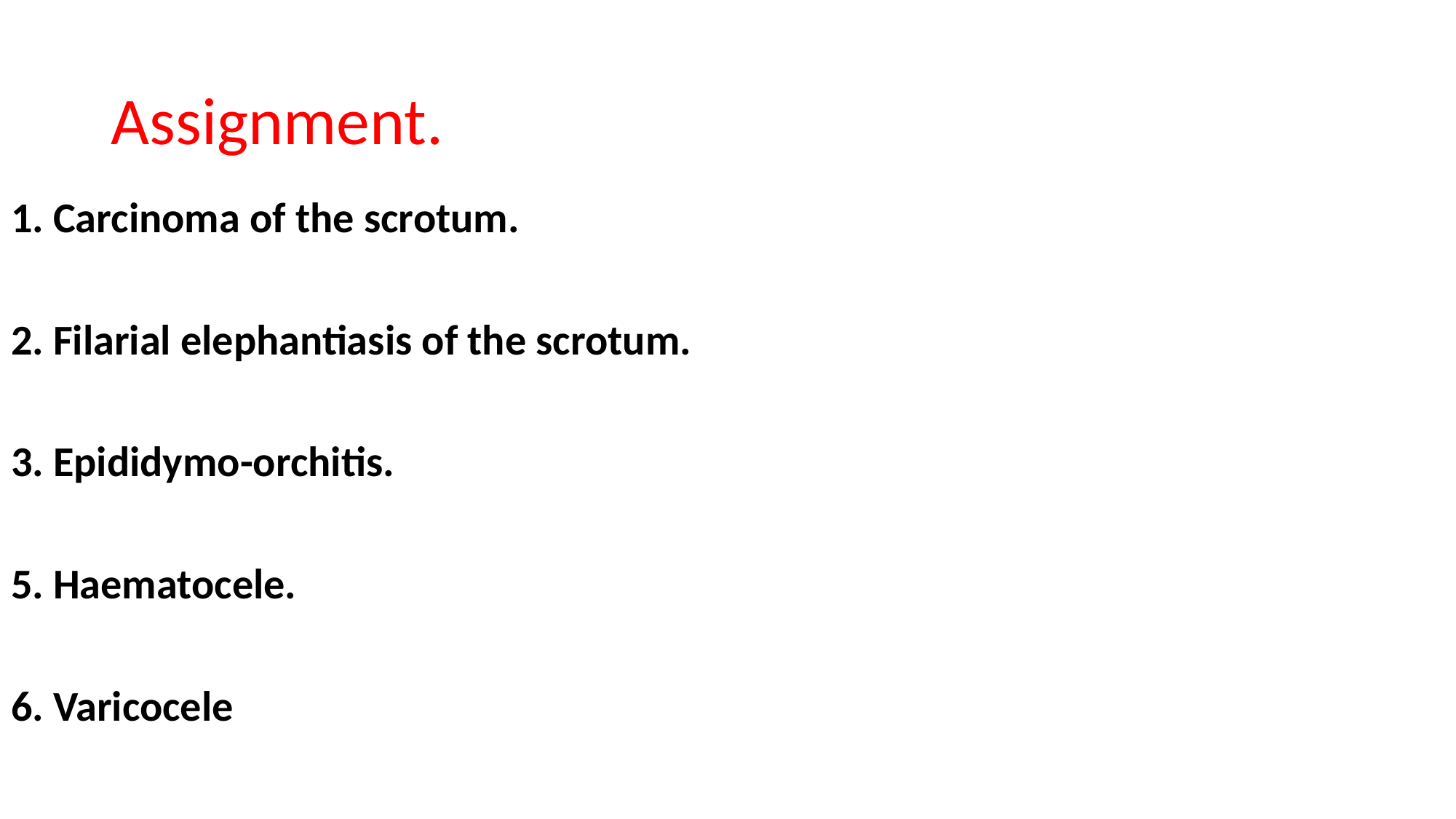

# Assignment.
1. Carcinoma of the scrotum.

2. Filarial elephantiasis of the scrotum.

3. Epididymo-orchitis.

5. Haematocele.

6. Varicocele